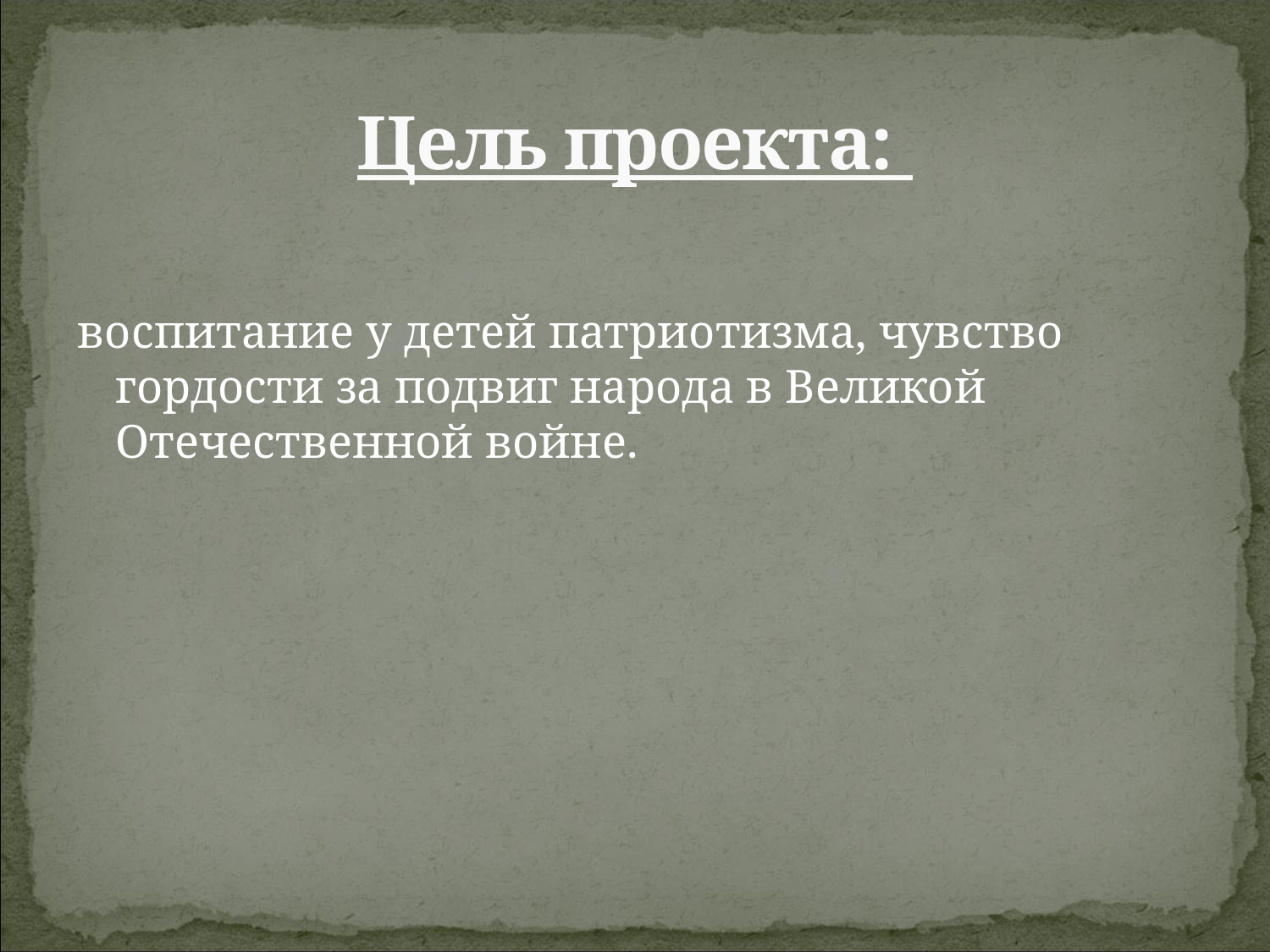

# Цель проекта:
воспитание у детей патриотизма, чувство гордости за подвиг народа в Великой Отечественной войне.